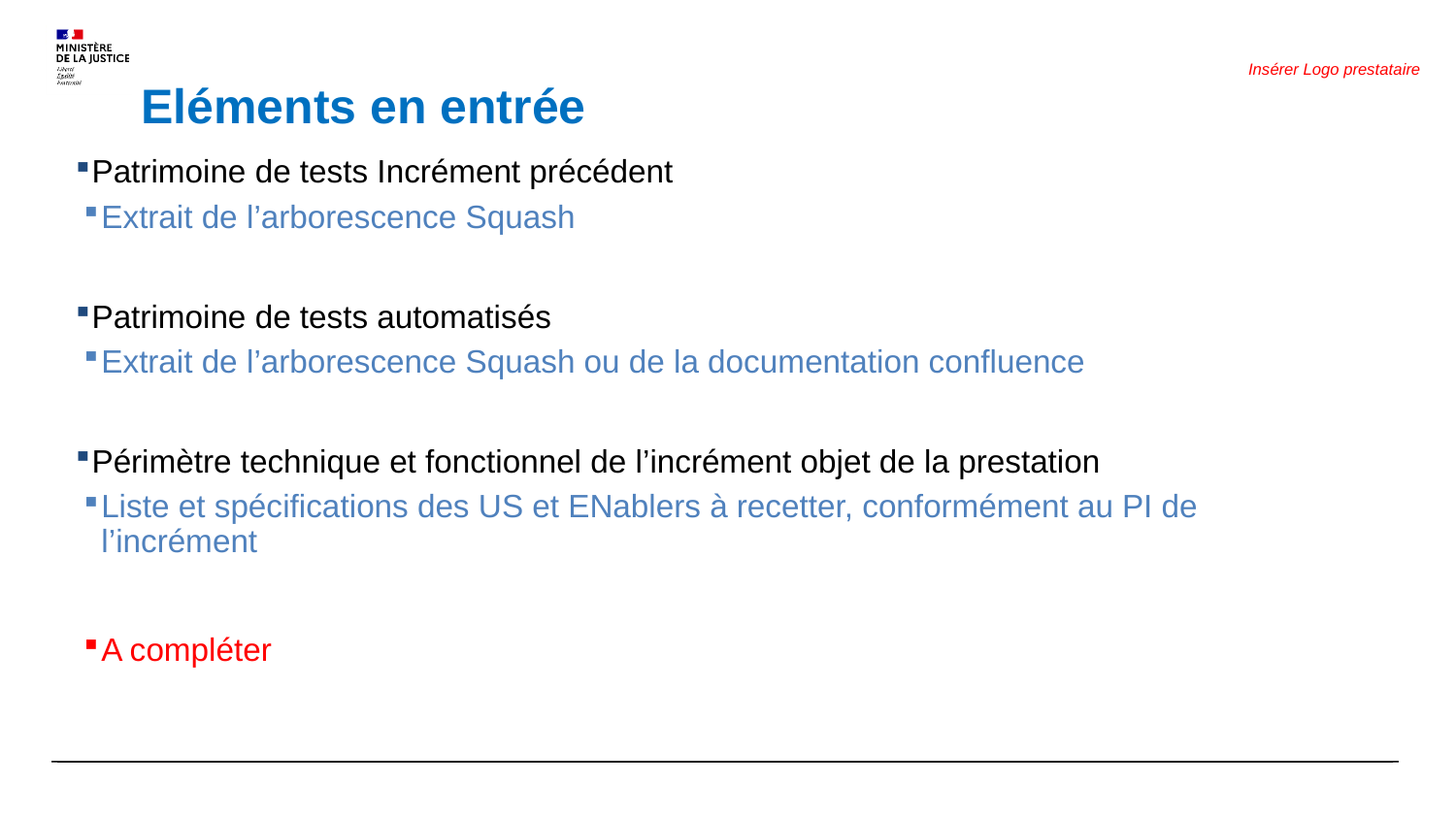

# Eléments en entrée
Patrimoine de tests Incrément précédent
Extrait de l’arborescence Squash

Patrimoine de tests automatisés
Extrait de l’arborescence Squash ou de la documentation confluence

Périmètre technique et fonctionnel de l’incrément objet de la prestation
Liste et spécifications des US et ENablers à recetter, conformément au PI de l’incrément

A compléter